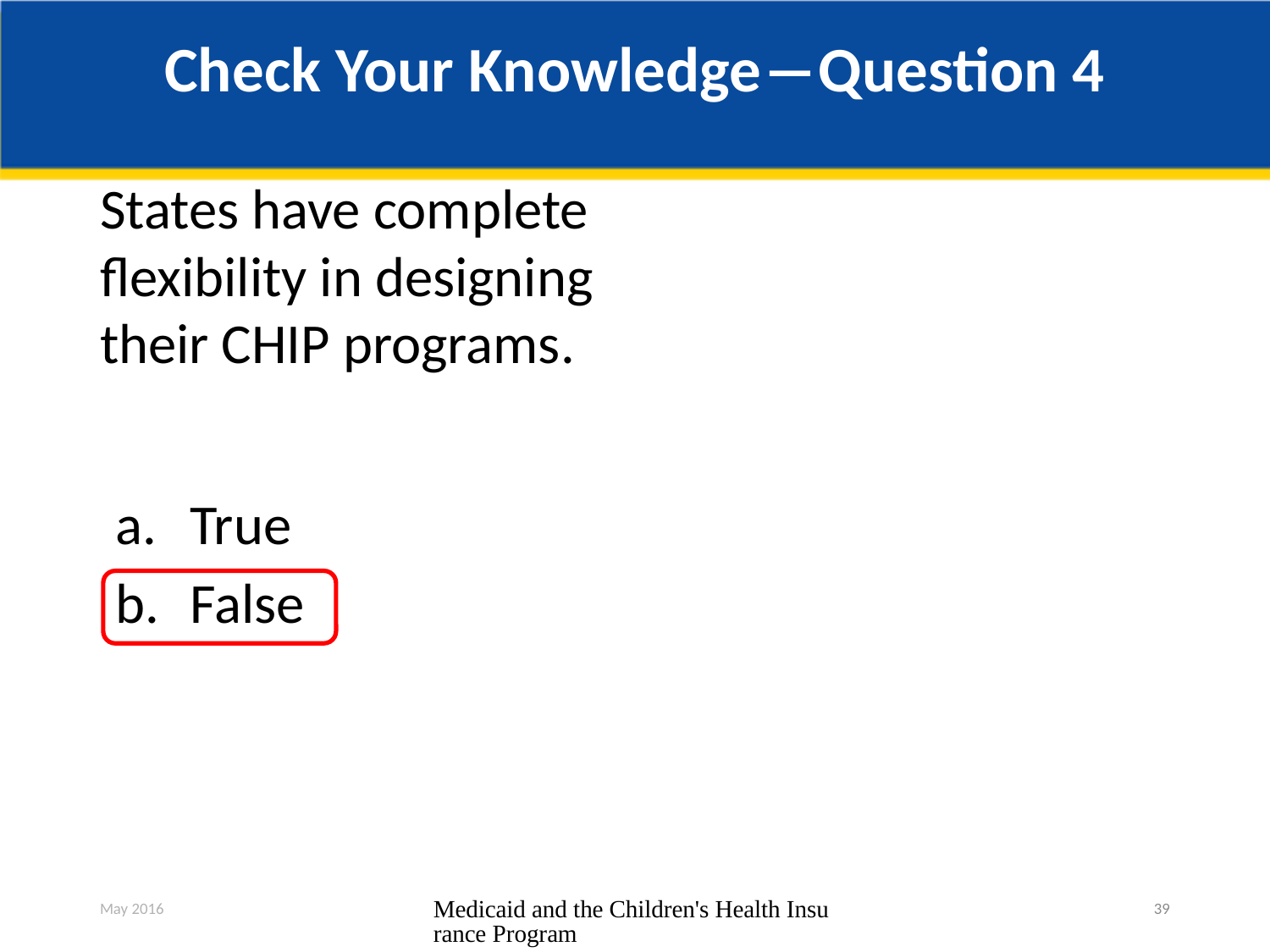

# Check Your Knowledge―Question 4
States have complete flexibility in designing their CHIP programs.
True
False

May 2016
Medicaid and the Children's Health Insurance Program
39